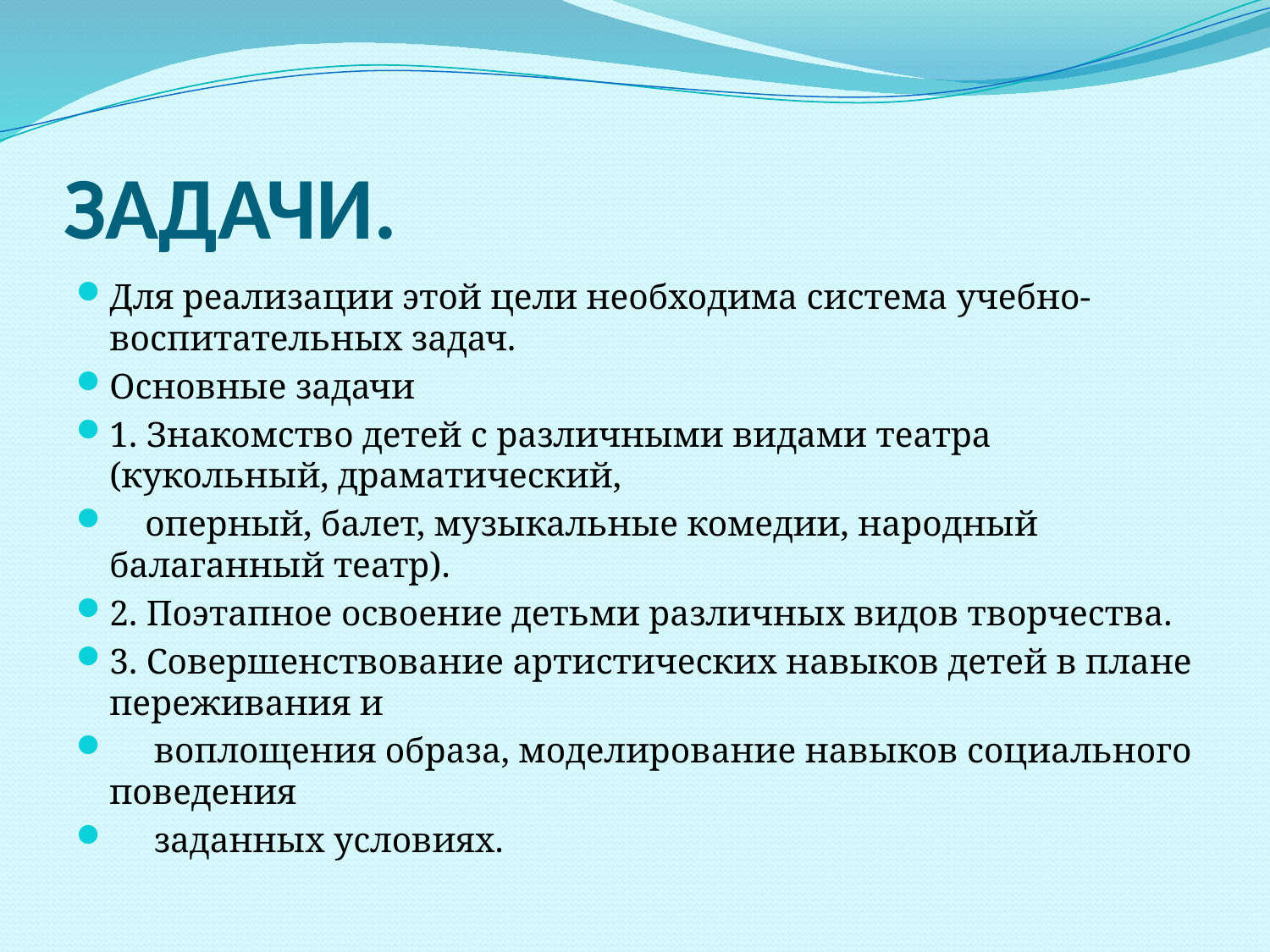

# ЗАДАЧИ.
Для реализации этой цели необходима система учебно-воспитательных задач.
Основные задачи
1. Знакомство детей с различными видами театра (кукольный, драматический,
    оперный, балет, музыкальные комедии, народный балаганный театр).
2. Поэтапное освоение детьми различных видов творчества.
3. Совершенствование артистических навыков детей в плане переживания и
     воплощения образа, моделирование навыков социального поведения
     заданных условиях.